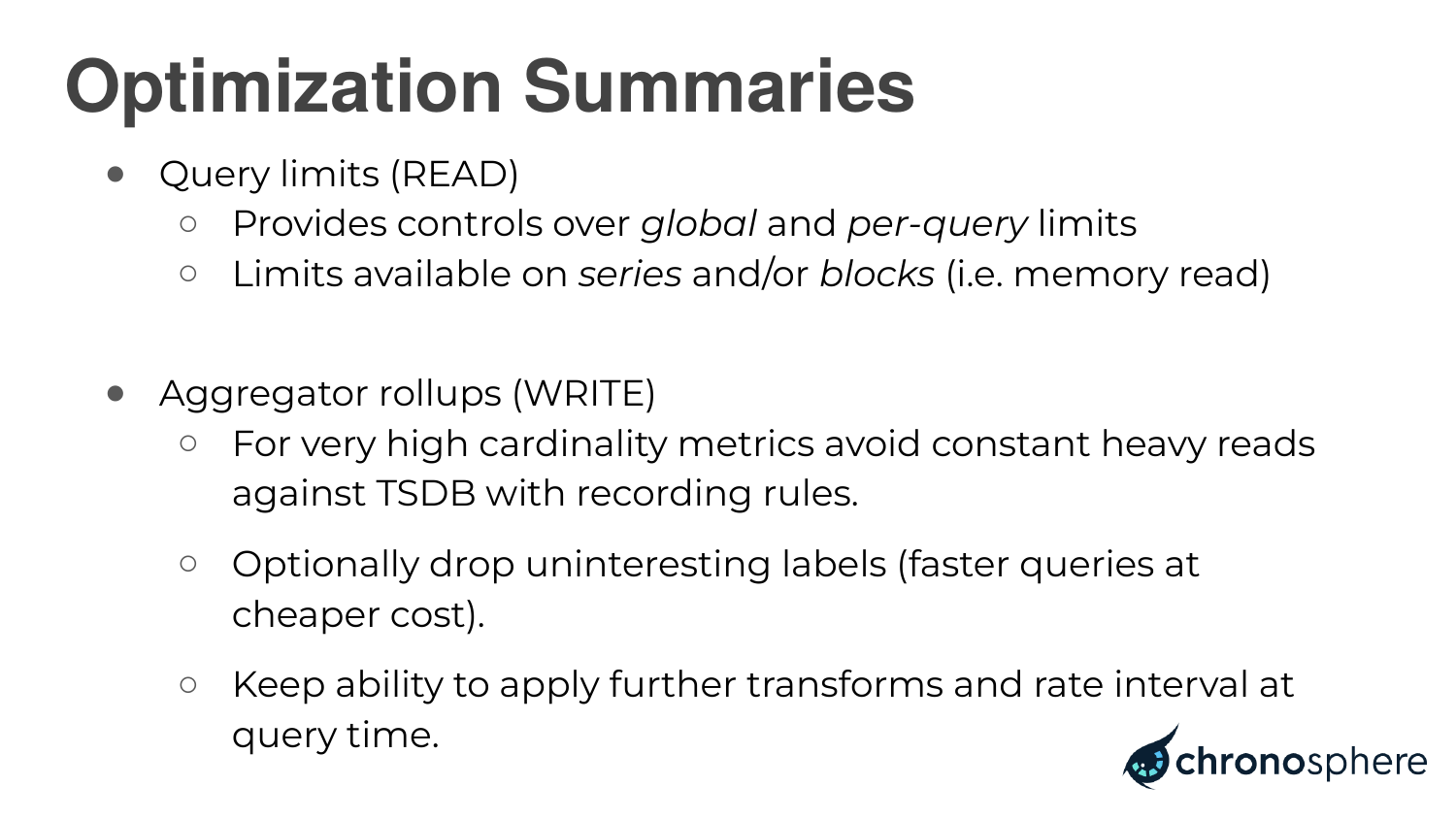

# Optimization Summaries
Query limits (READ)
Provides controls over global and per-query limits
Limits available on series and/or blocks (i.e. memory read)
Aggregator rollups (WRITE)
For very high cardinality metrics avoid constant heavy reads against TSDB with recording rules.
Optionally drop uninteresting labels (faster queries at cheaper cost).
Keep ability to apply further transforms and rate interval at query time.